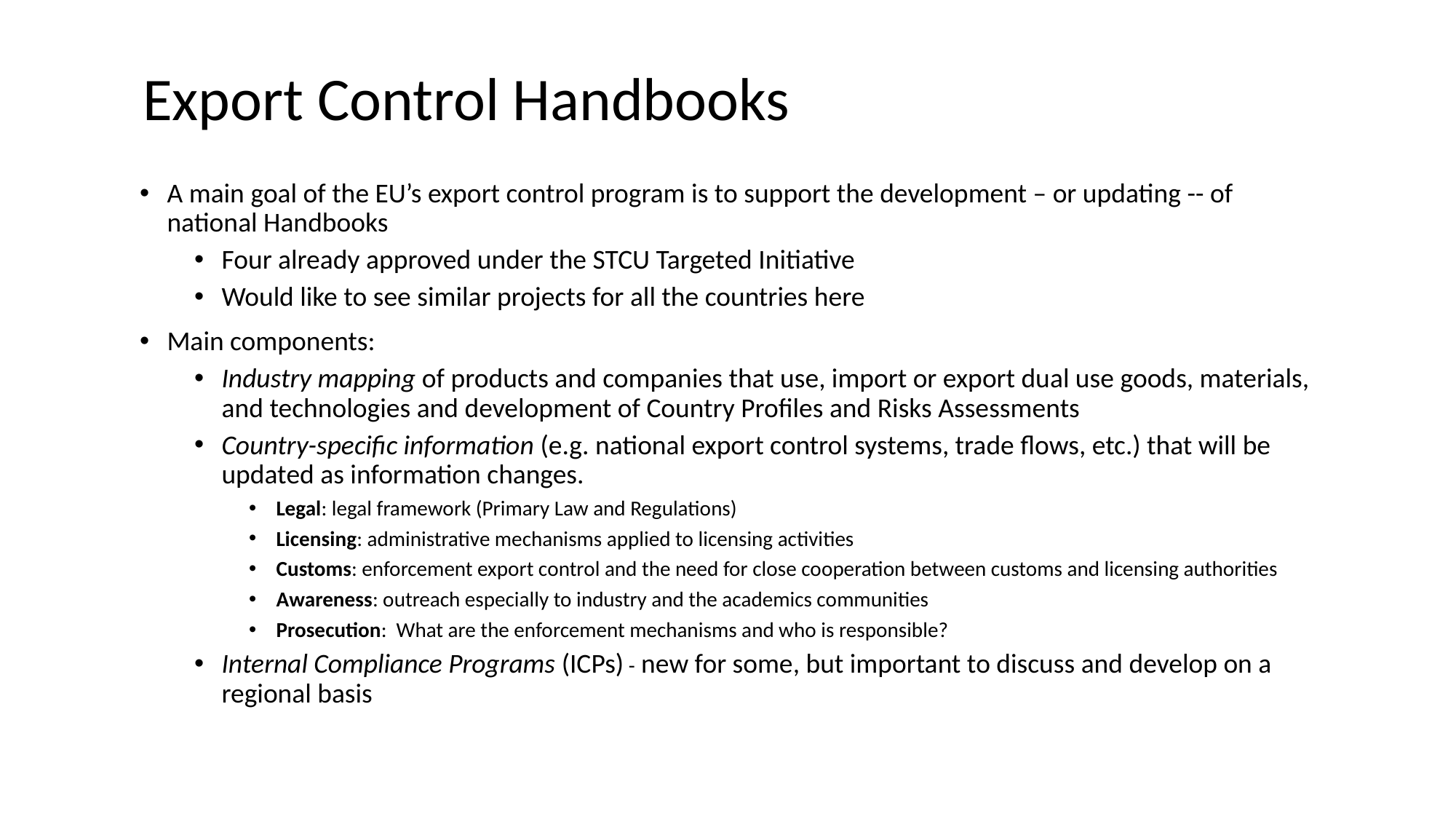

Export Control Handbooks
A main goal of the EU’s export control program is to support the development – or updating -- of national Handbooks
Four already approved under the STCU Targeted Initiative
Would like to see similar projects for all the countries here
Main components:
Industry mapping of products and companies that use, import or export dual use goods, materials, and technologies and development of Country Profiles and Risks Assessments
Country-specific information (e.g. national export control systems, trade flows, etc.) that will be updated as information changes.
Legal: legal framework (Primary Law and Regulations)
Licensing: administrative mechanisms applied to licensing activities
Customs: enforcement export control and the need for close cooperation between customs and licensing authorities
Awareness: outreach especially to industry and the academics communities
Prosecution:  What are the enforcement mechanisms and who is responsible?
Internal Compliance Programs (ICPs) - new for some, but important to discuss and develop on a regional basis